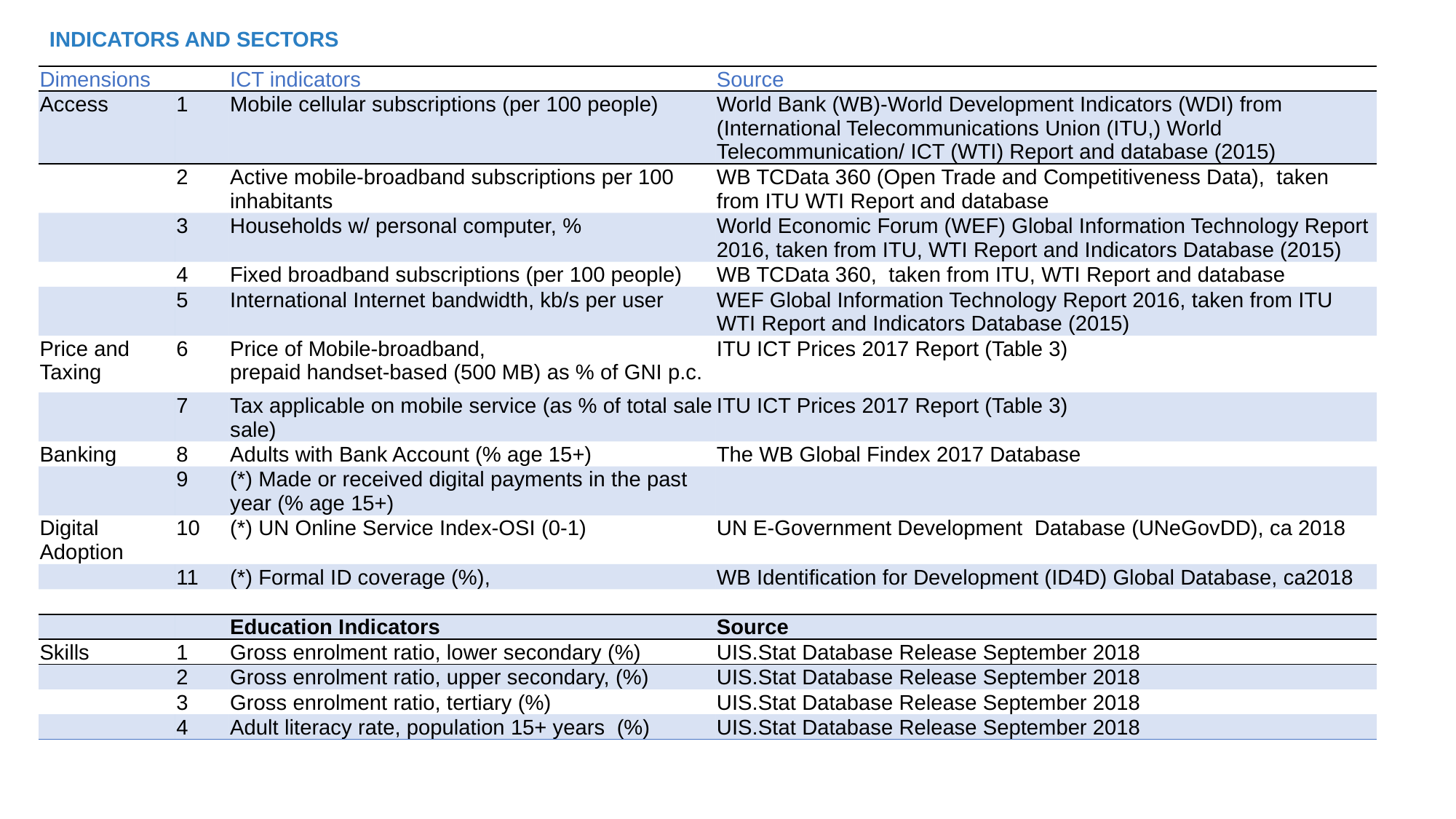

INDICATORS AND SECTORS
| Dimensions |  | ICT indicators | Source |
| --- | --- | --- | --- |
| Access | 1 | Mobile cellular subscriptions (per 100 people) | World Bank (WB)-World Development Indicators (WDI) from (International Telecommunications Union (ITU,) World Telecommunication/ ICT (WTI) Report and database (2015) |
|  | 2 | Active mobile-broadband subscriptions per 100 inhabitants | WB TCData 360 (Open Trade and Competitiveness Data), taken from ITU WTI Report and database |
|  | 3 | Households w/ personal computer, % | World Economic Forum (WEF) Global Information Technology Report 2016, taken from ITU, WTI Report and Indicators Database (2015) |
|  | 4 | Fixed broadband subscriptions (per 100 people) | WB TCData 360, taken from ITU, WTI Report and database |
|  | 5 | International Internet bandwidth, kb/s per user | WEF Global Information Technology Report 2016, taken from ITU WTI Report and Indicators Database (2015) |
| Price and Taxing | 6 | Price of Mobile-broadband, prepaid handset-based (500 MB) as % of GNI p.c. | ITU ICT Prices 2017 Report (Table 3) |
|  | 7 | Tax applicable on mobile service (as % of total sale sale) | ITU ICT Prices 2017 Report (Table 3) |
| Banking | 8 | Adults with Bank Account (% age 15+) | The WB Global Findex 2017 Database |
|  | 9 | (\*) Made or received digital payments in the past year (% age 15+) |  |
| Digital Adoption | 10 | (\*) UN Online Service Index-OSI (0-1) | UN E-Government Development Database (UNeGovDD), ca 2018 |
|  | 11 | (\*) Formal ID coverage (%), | WB Identification for Development (ID4D) Global Database, ca2018 |
|  |  |  |  |
|  |  | Education Indicators | Source |
| Skills | 1 | Gross enrolment ratio, lower secondary (%) | UIS.Stat Database Release September 2018 |
|  | 2 | Gross enrolment ratio, upper secondary, (%) | UIS.Stat Database Release September 2018 |
|  | 3 | Gross enrolment ratio, tertiary (%) | UIS.Stat Database Release September 2018 |
|  | 4 | Adult literacy rate, population 15+ years (%) | UIS.Stat Database Release September 2018 |